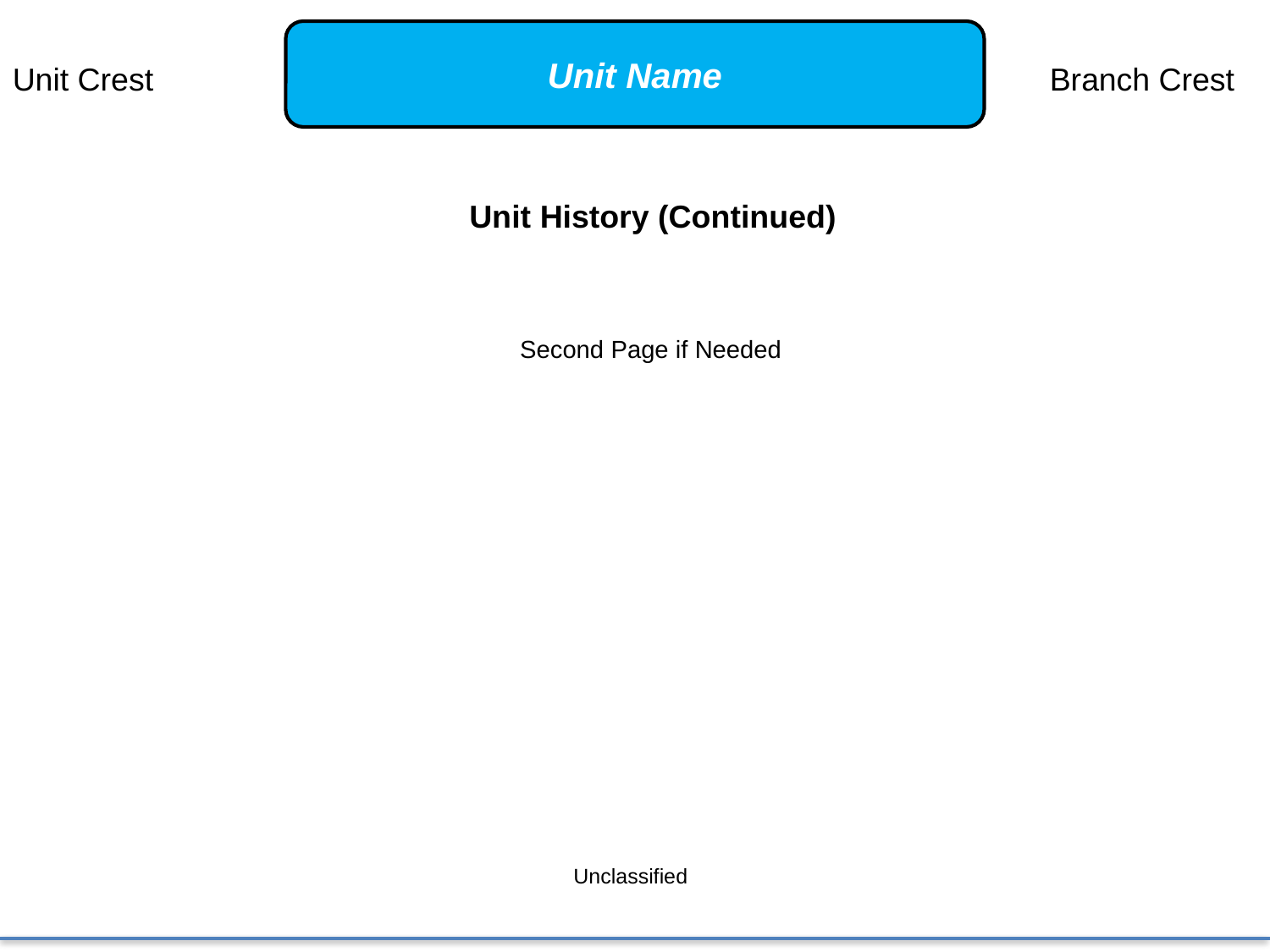

Unit Name
Unit Crest
Branch Crest
Unit History (Continued)
Second Page if Needed

Unclassified